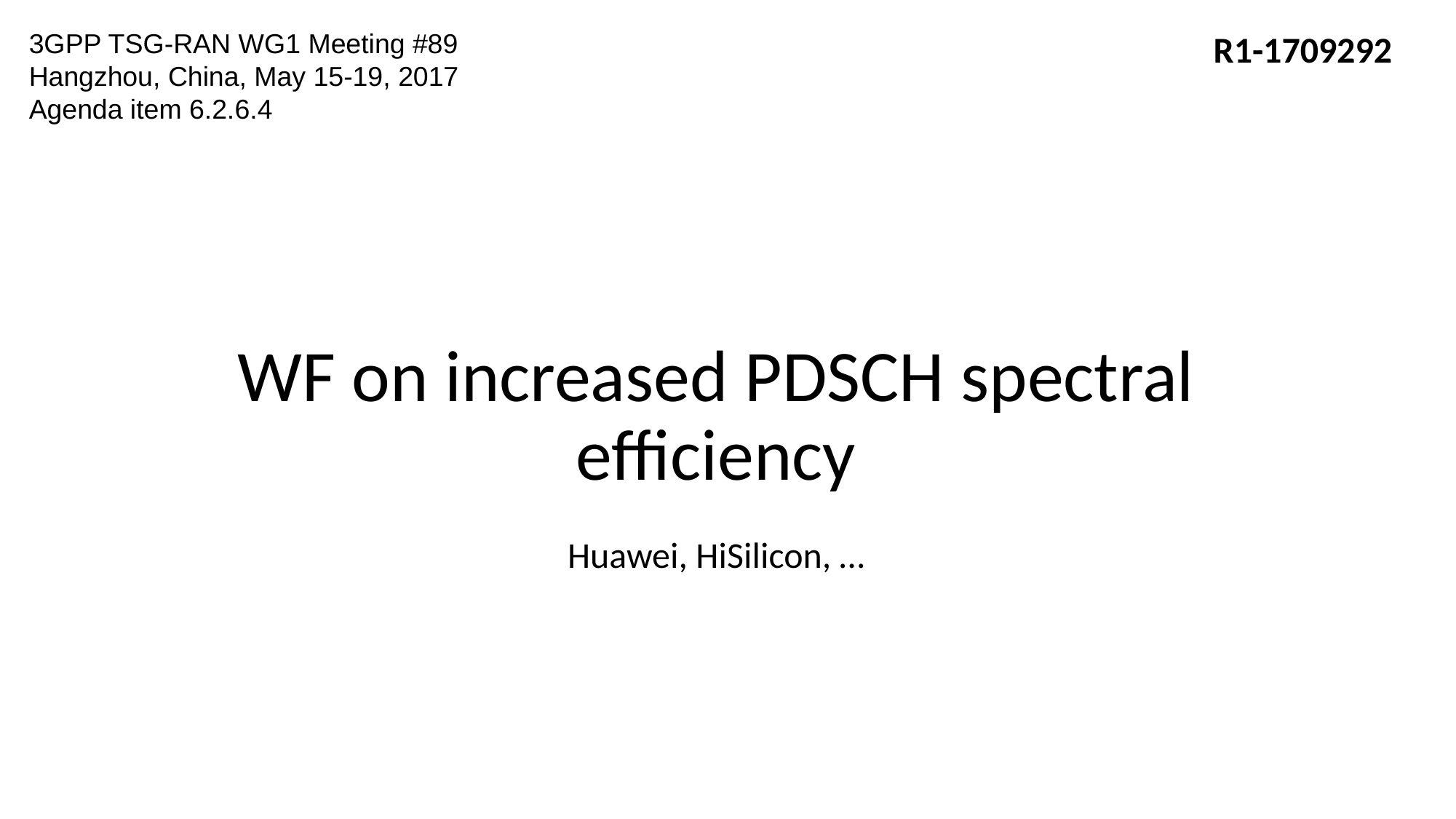

3GPP TSG-RAN WG1 Meeting #89
Hangzhou, China, May 15-19, 2017
Agenda item 6.2.6.4
R1-1709292
# WF on increased PDSCH spectral efficiency
Huawei, HiSilicon, …